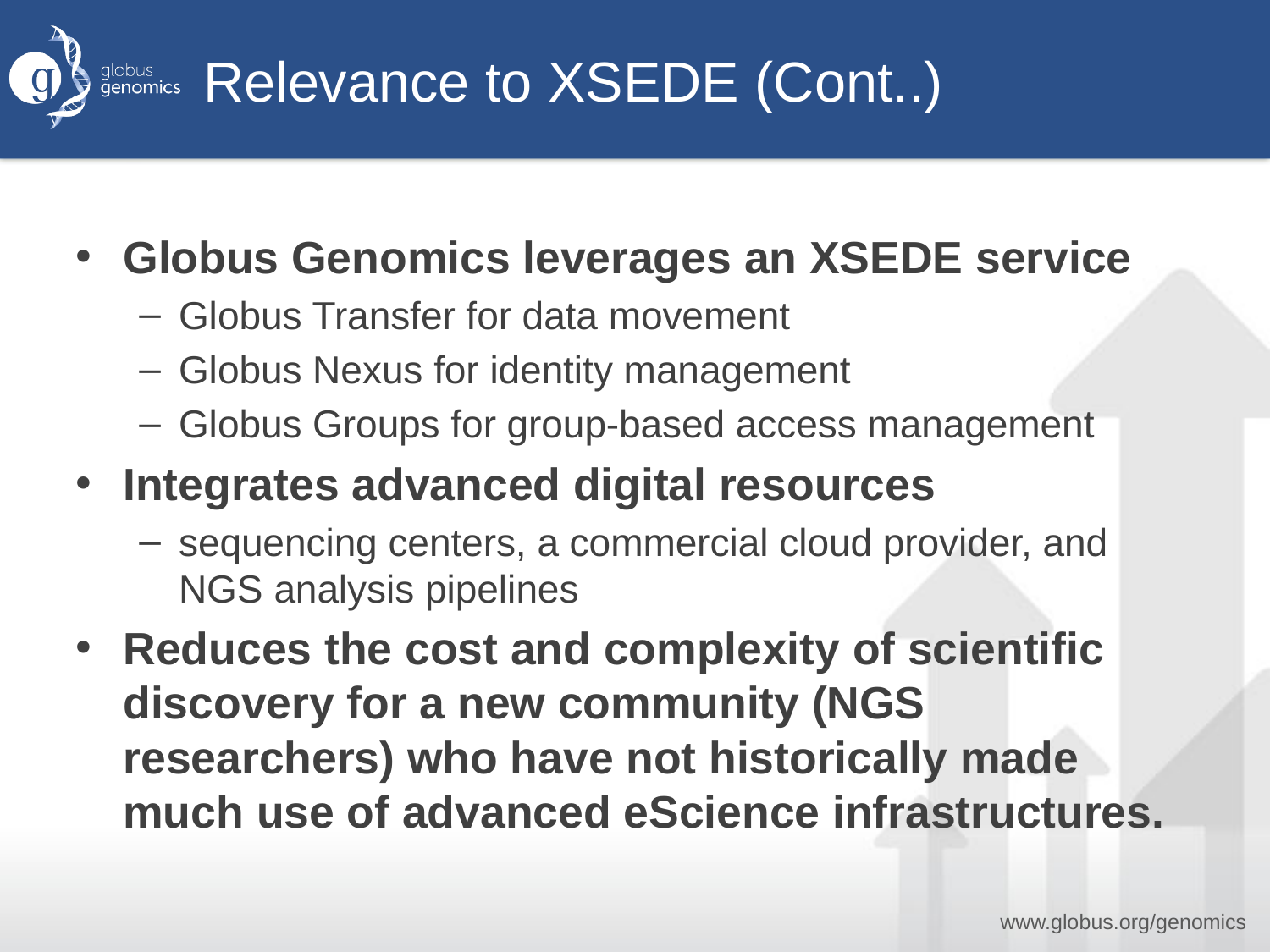

# Relevance to XSEDE (Cont..)
Globus Genomics leverages an XSEDE service
Globus Transfer for data movement
Globus Nexus for identity management
Globus Groups for group-based access management
Integrates advanced digital resources
sequencing centers, a commercial cloud provider, and NGS analysis pipelines
Reduces the cost and complexity of scientific discovery for a new community (NGS researchers) who have not historically made much use of advanced eScience infrastructures.